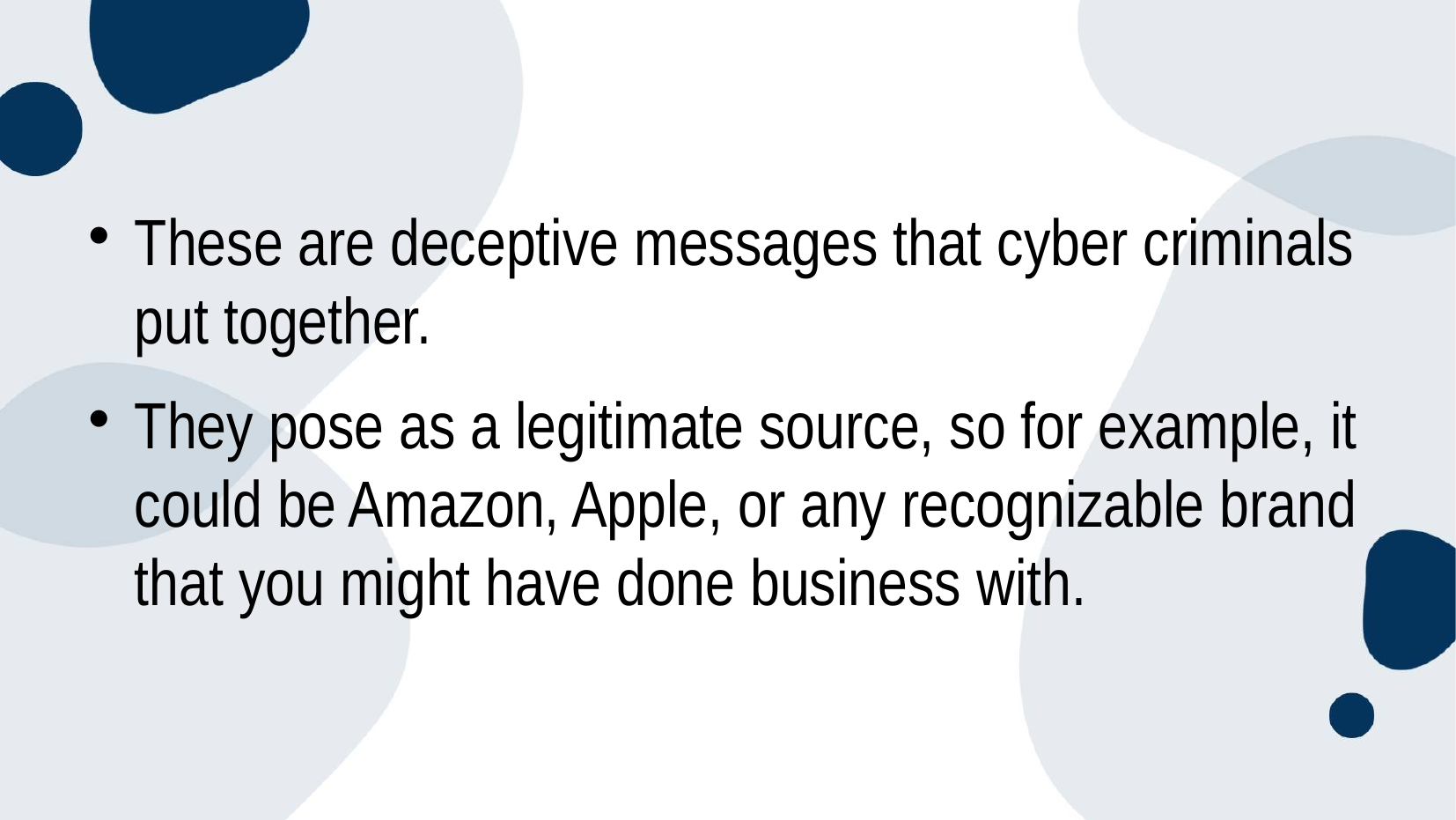

#
These are deceptive messages that cyber criminals put together.
They pose as a legitimate source, so for example, it could be Amazon, Apple, or any recognizable brand that you might have done business with.